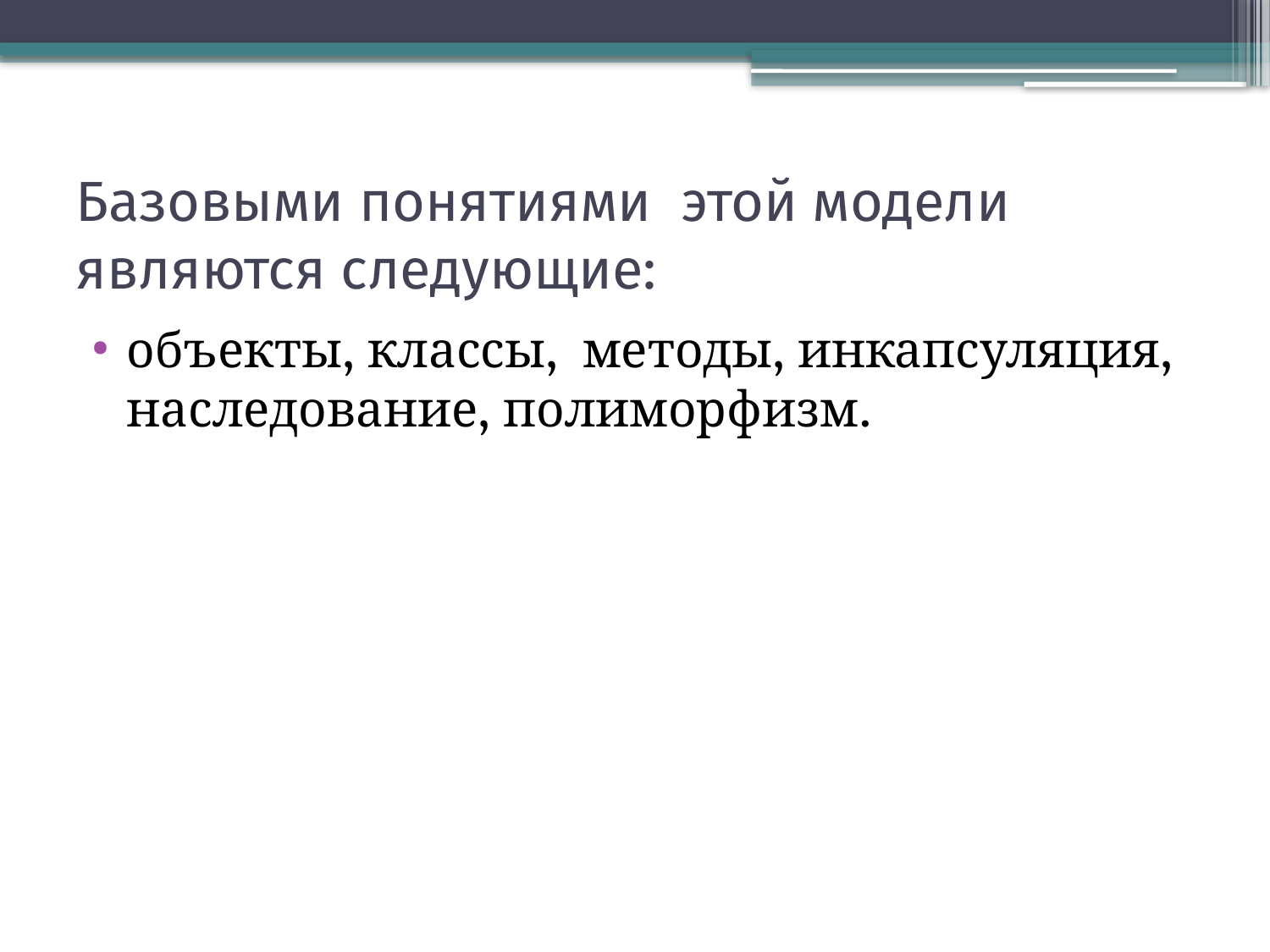

# Базовыми понятиями  этой модели являются следующие:
объекты, классы,  методы, инкапсуляция, наследование, полиморфизм.